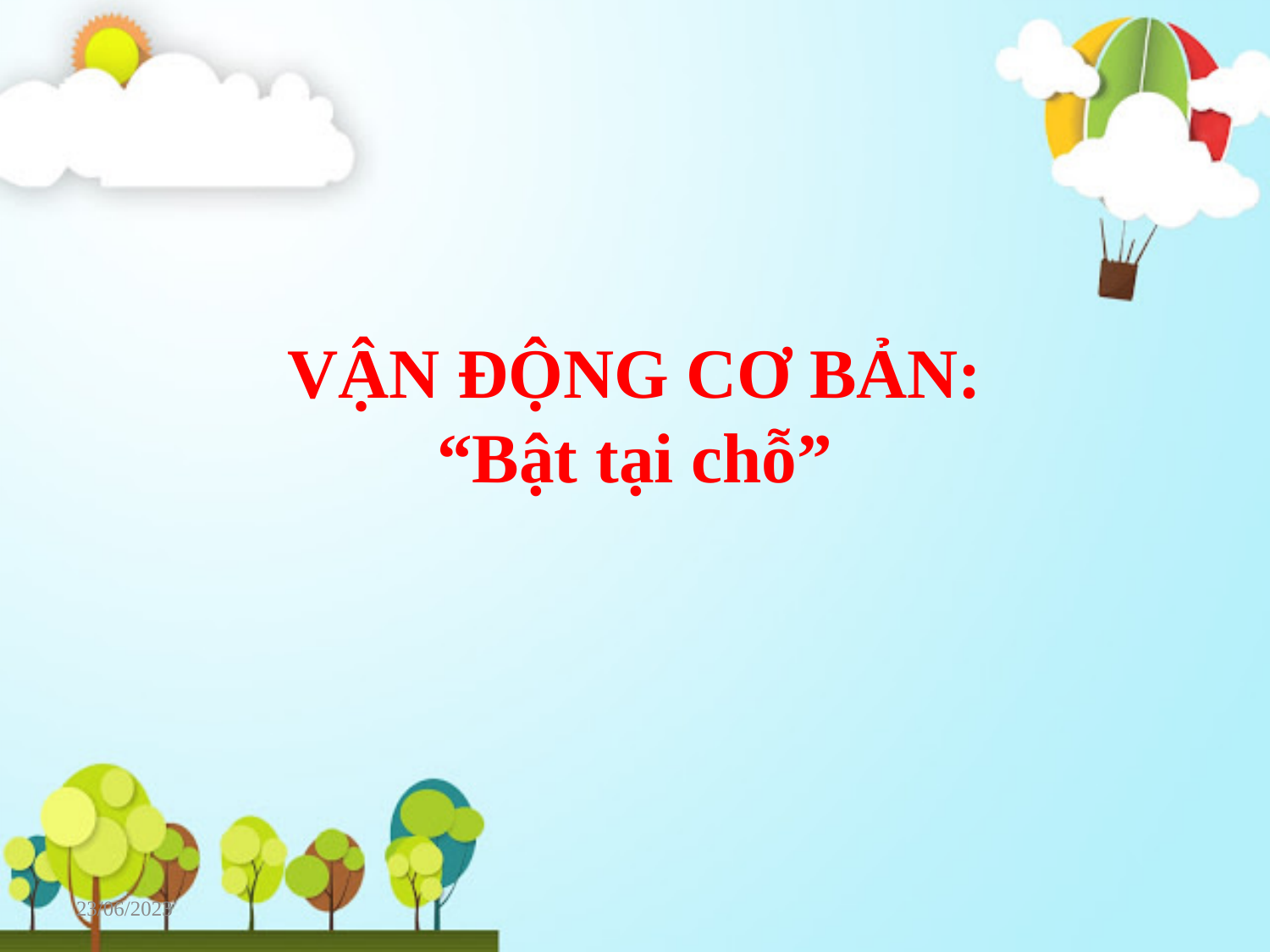

# VẬN ĐỘNG CƠ BẢN: “Bật tại chỗ”
23/06/2023